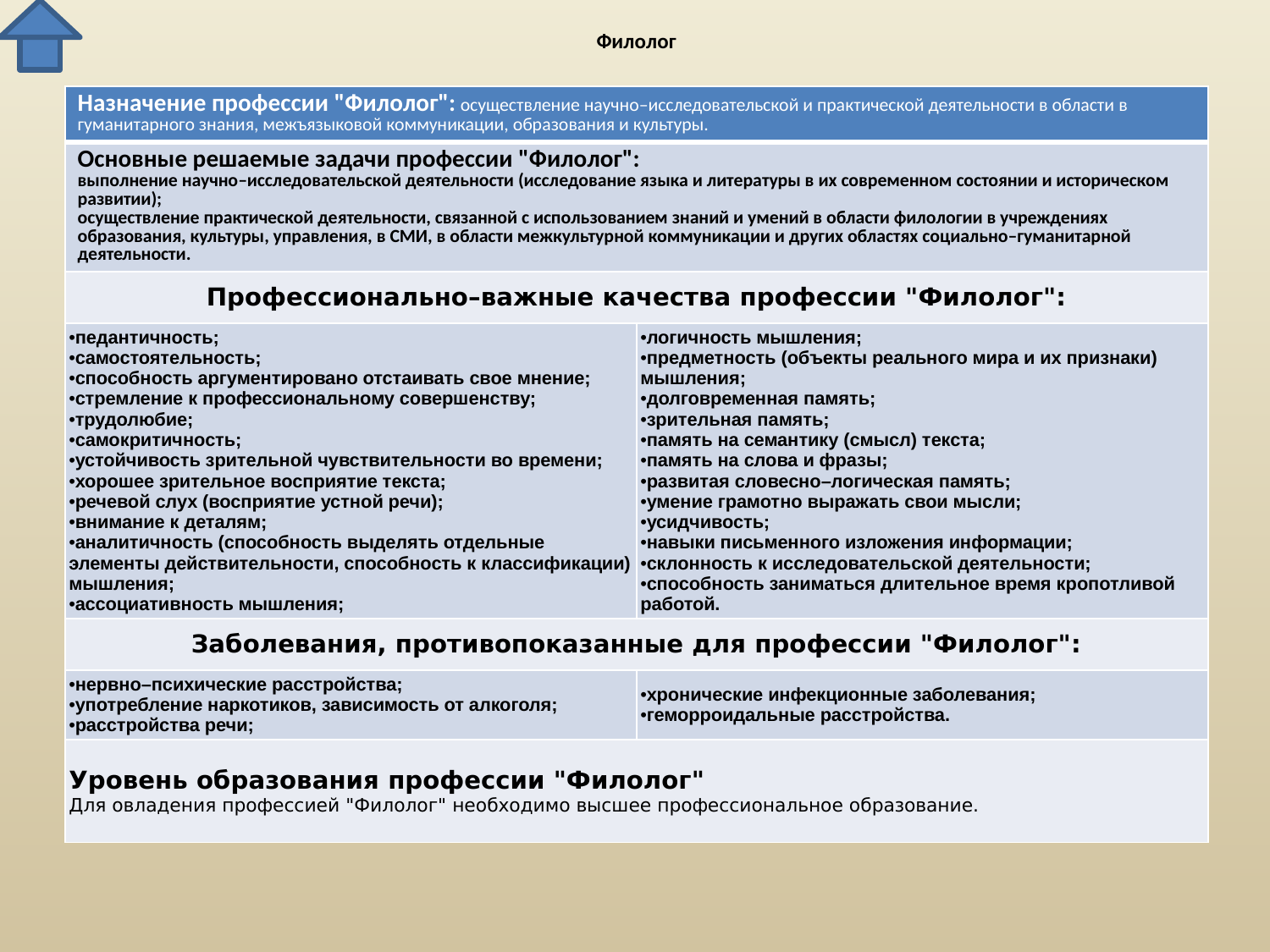

# Филолог
| Назначение профессии "Филолог": осуществление научно–исследовательской и практической деятельности в области в гуманитарного знания, межъязыковой коммуникации, образования и культуры. |  |
| --- | --- |
| Основные решаемые задачи профессии "Филолог": выполнение научно–исследовательской деятельности (исследование языка и литературы в их современном состоянии и историческом развитии); осуществление практической деятельности, связанной с использованием знаний и умений в области филологии в учреждениях образования, культуры, управления, в СМИ, в области межкультурной коммуникации и других областях социально–гуманитарной деятельности. |  |
| Профессионально–важные качества профессии "Филолог": |  |
| педантичность; самостоятельность; способность аргументировано отстаивать свое мнение; стремление к профессиональному совершенству; трудолюбие; самокритичность; устойчивость зрительной чувствительности во времени; хорошее зрительное восприятие текста; речевой слух (восприятие устной речи); внимание к деталям; аналитичность (способность выделять отдельные элементы действительности, способность к классификации) мышления; ассоциативность мышления; | логичность мышления; предметность (объекты реального мира и их признаки) мышления; долговременная память; зрительная память; память на семантику (смысл) текста; память на слова и фразы; развитая словесно–логическая память; умение грамотно выражать свои мысли; усидчивость; навыки письменного изложения информации; склонность к исследовательской деятельности; способность заниматься длительное время кропотливой работой. |
| Заболевания, противопоказанные для профессии "Филолог": |  |
| нервно–психические расстройства; употребление наркотиков, зависимость от алкоголя; расстройства речи; | хронические инфекционные заболевания; геморроидальные расстройства. |
| Уровень образования профессии "Филолог" Для овладения профессией "Филолог" необходимо высшее профессиональное образование. |  |